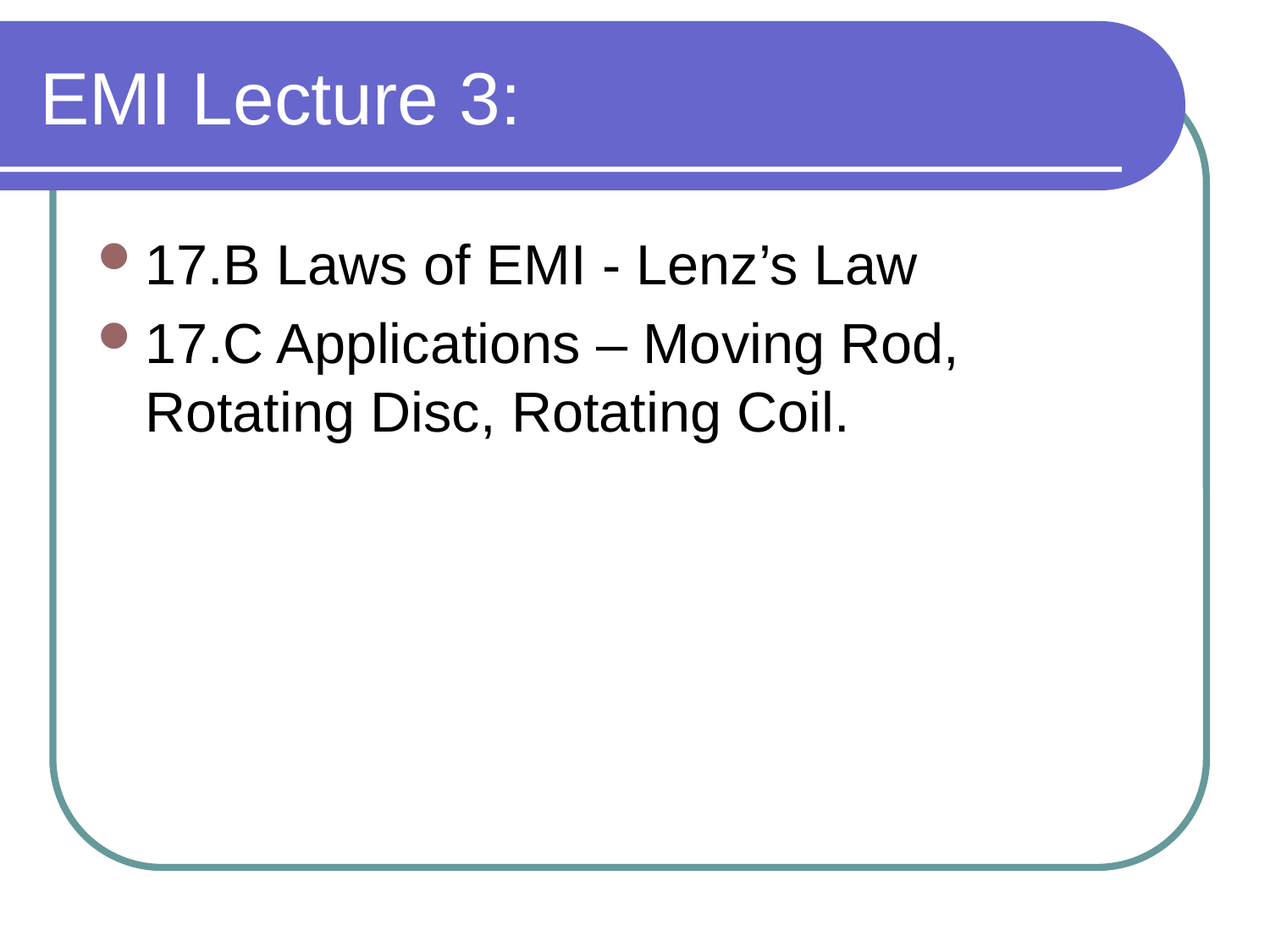

# EMI Lecture 3:
17.B Laws of EMI - Lenz’s Law
17.C Applications – Moving Rod, Rotating Disc, Rotating Coil.